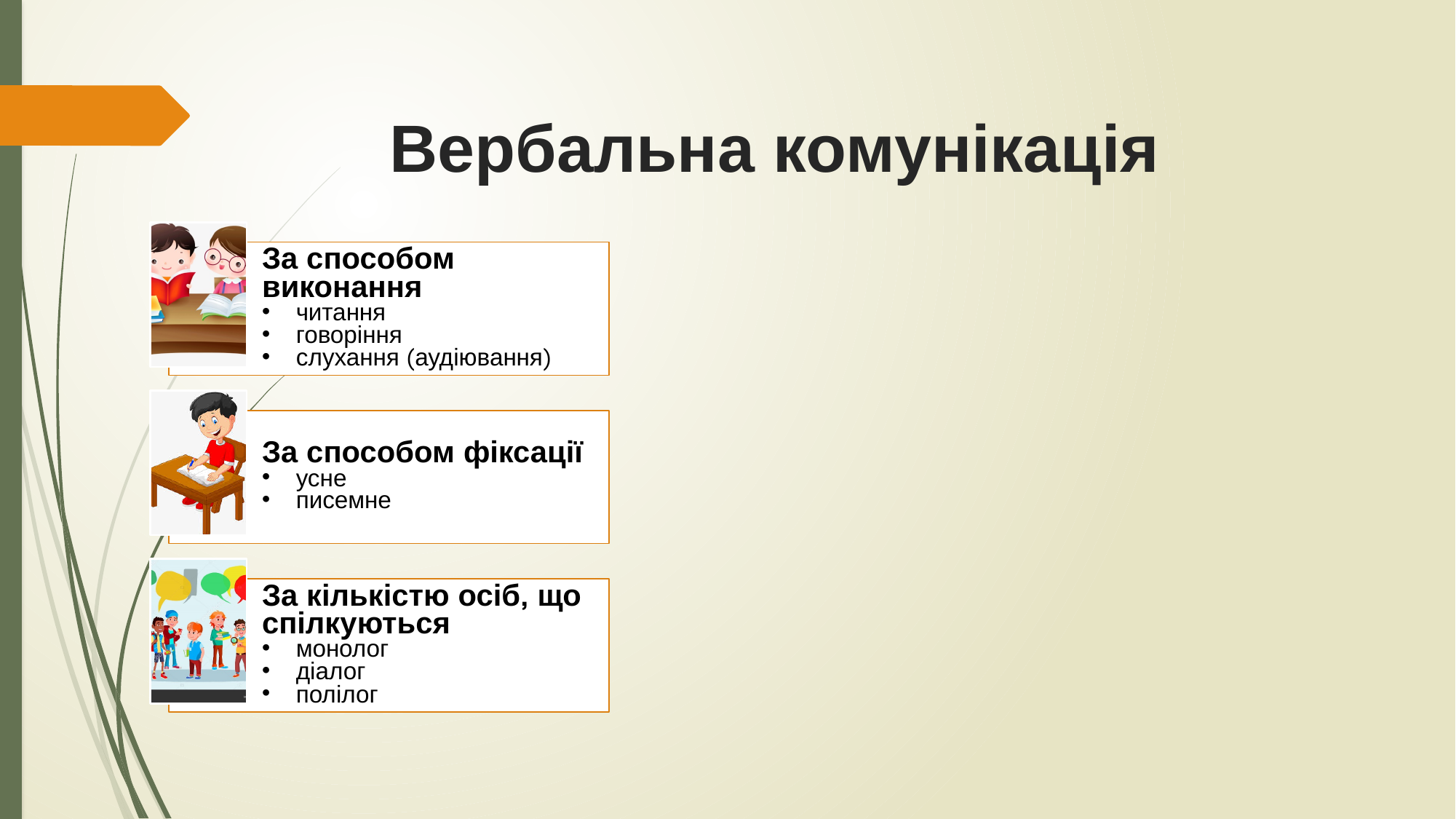

# Вербальна комунікація
За способом виконання
читання
говоріння
слухання (аудіювання)
За способом фіксації
усне
писемне
За кількістю осіб, що спілкуються
монолог
діалог
полілог